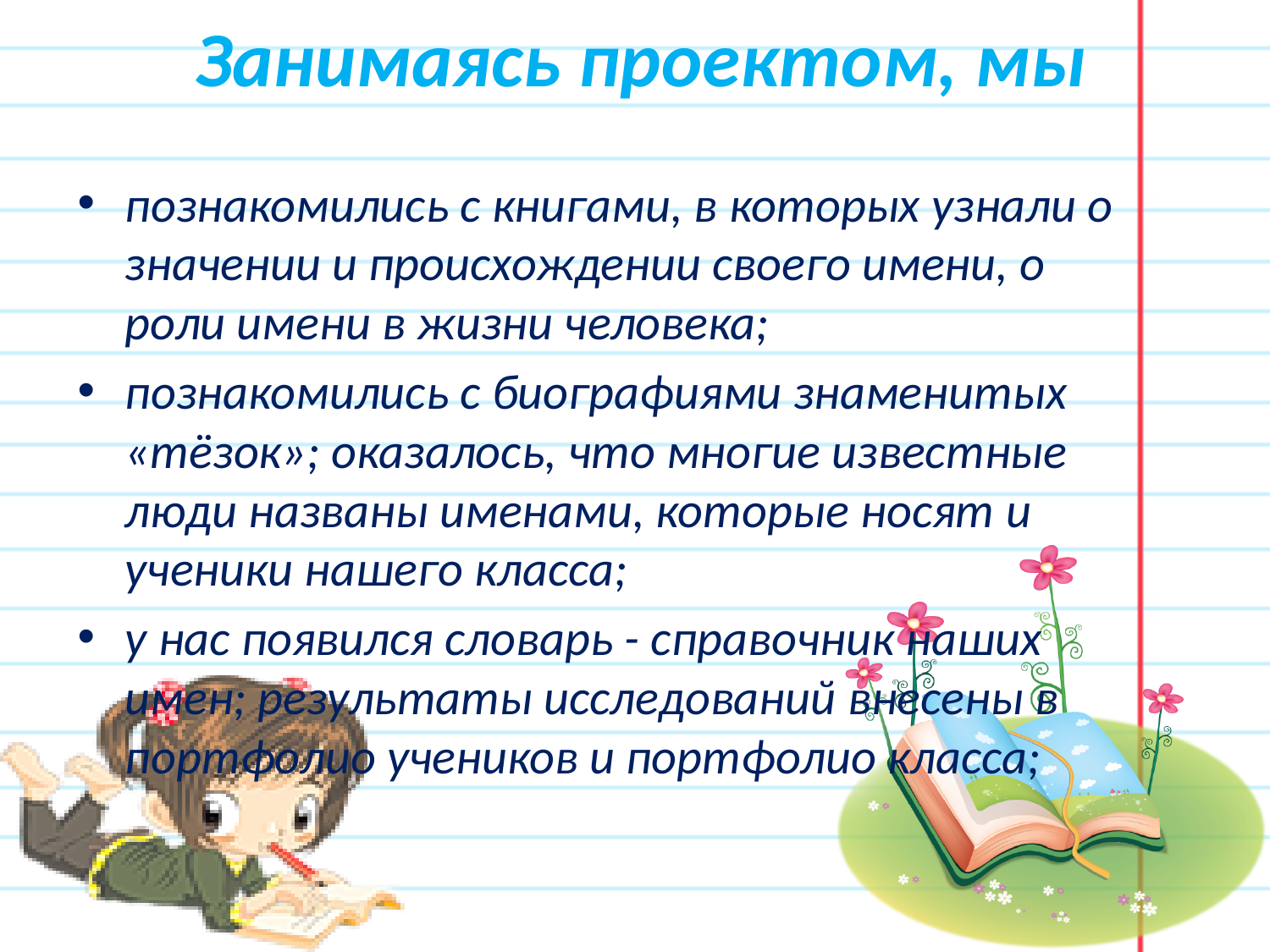

# Занимаясь проектом, мы
познакомились с книгами, в которых узнали о значении и происхождении своего имени, о роли имени в жизни человека;
познакомились с биографиями знаменитых «тёзок»; оказалось, что многие известные люди названы именами, которые носят и ученики нашего класса;
у нас появился словарь - справочник наших имен; результаты исследований внесены в портфолио учеников и портфолио класса;